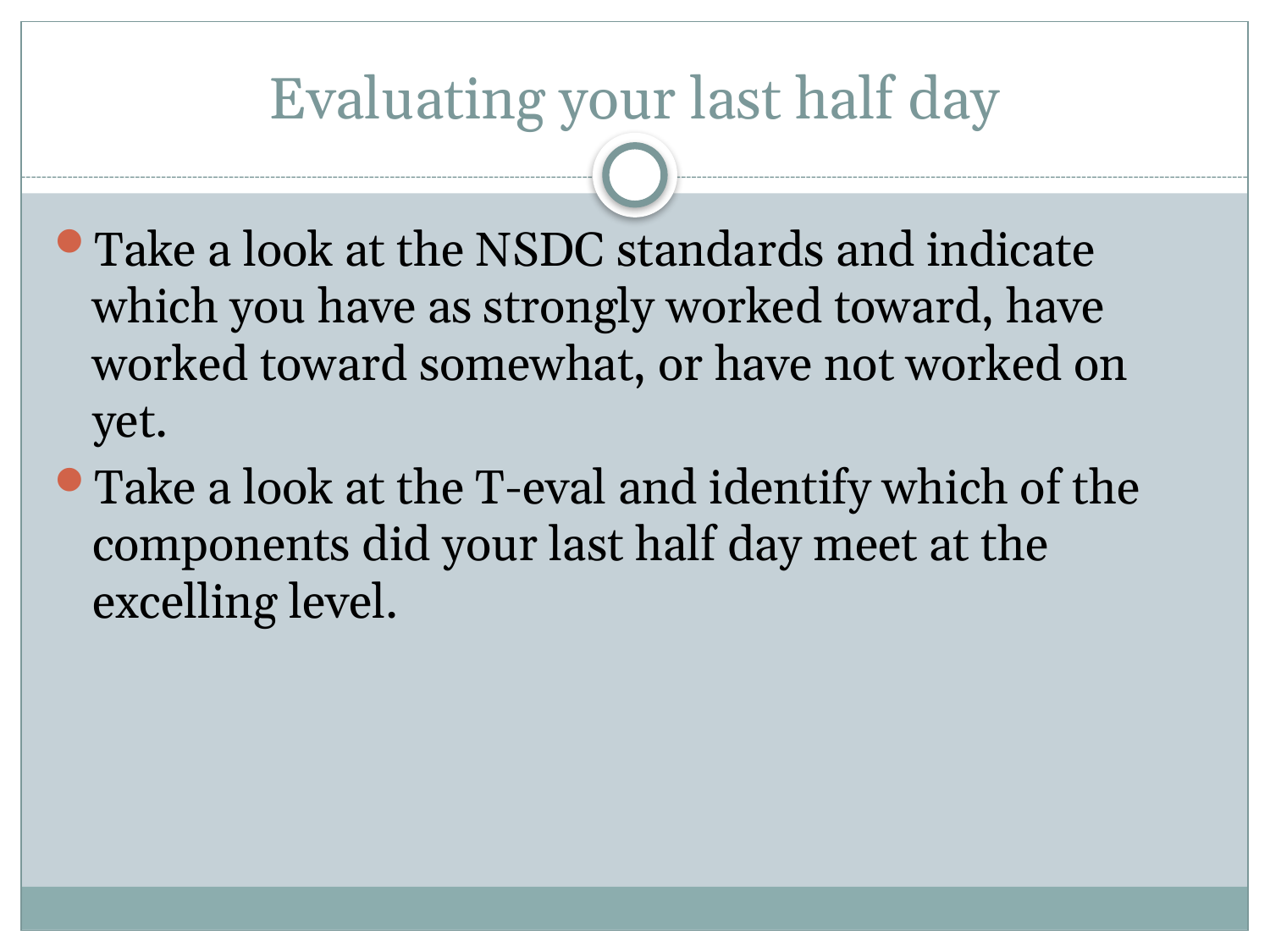

# Evaluating your last half day
Take a look at the NSDC standards and indicate which you have as strongly worked toward, have worked toward somewhat, or have not worked on yet.
Take a look at the T-eval and identify which of the components did your last half day meet at the excelling level.